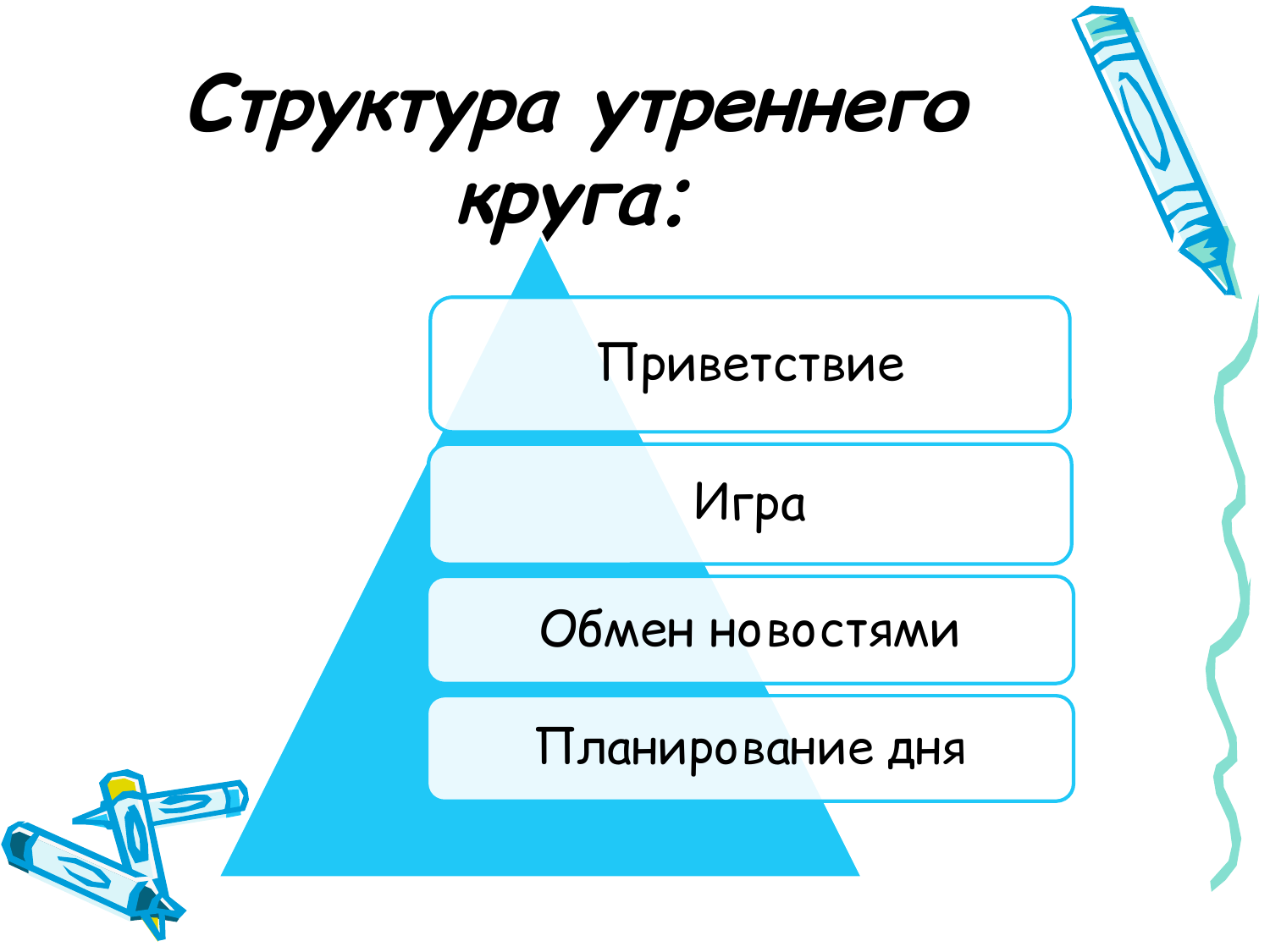

# Структура утреннего круга:
Приветствие
Игра
Обмен новостями
Планирование дня